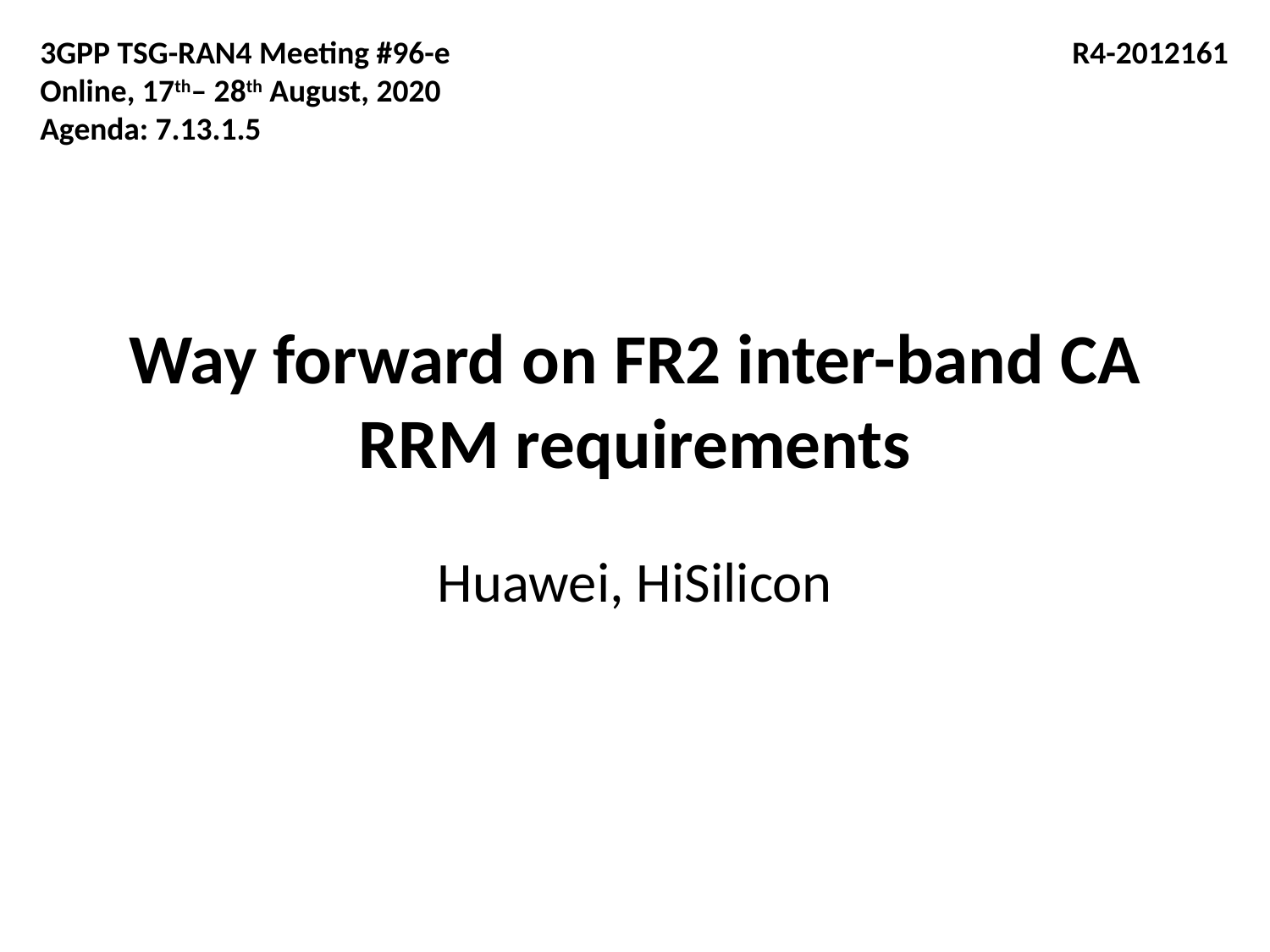

3GPP TSG-RAN4 Meeting #96-e
Online, 17th– 28th August, 2020
Agenda: 7.13.1.5
R4-2012161
# Way forward on FR2 inter-band CA RRM requirements
Huawei, HiSilicon